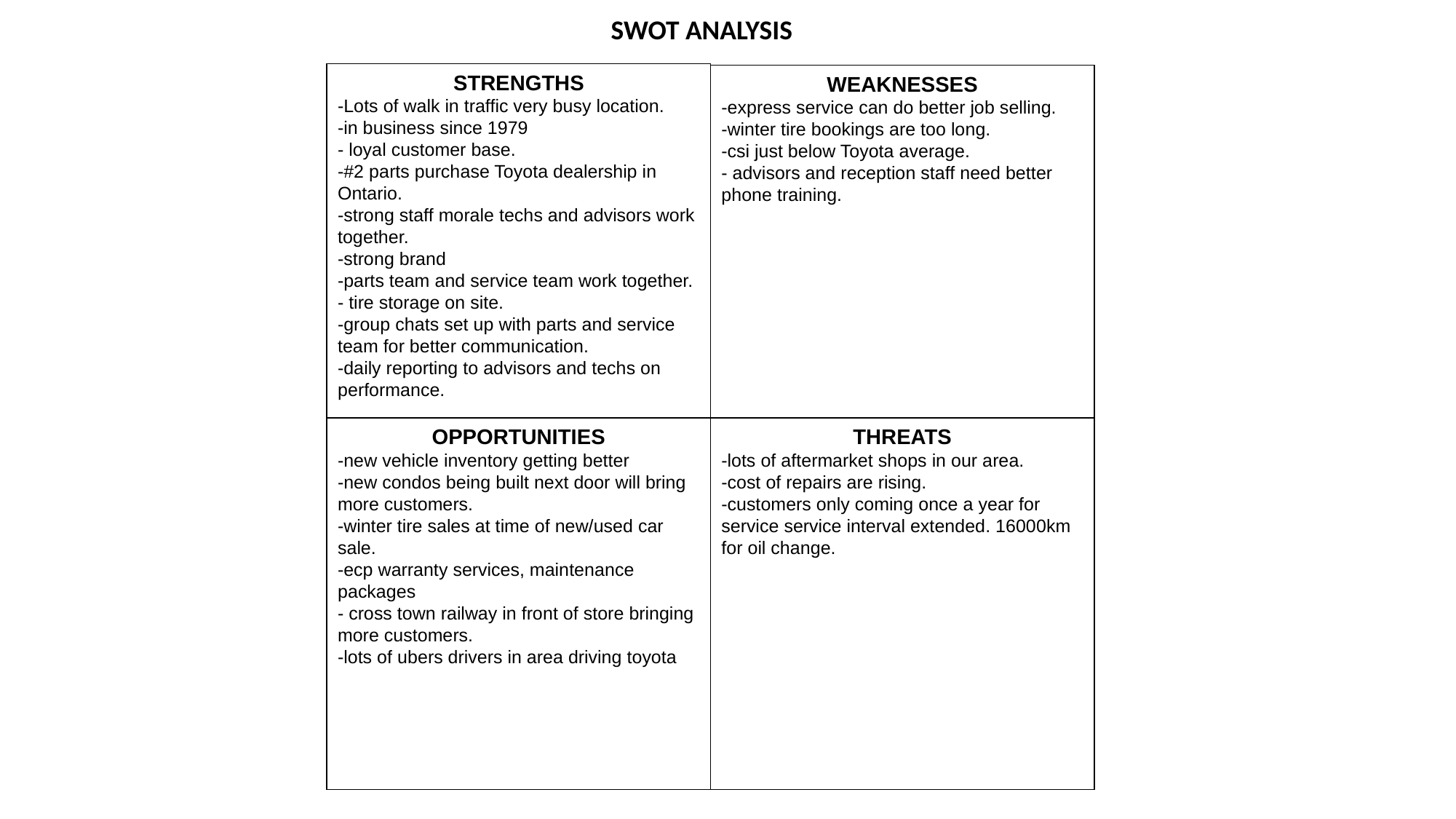

SWOT ANALYSIS
STRENGTHS
-Lots of walk in traffic very busy location.
-in business since 1979
- loyal customer base.
-#2 parts purchase Toyota dealership in Ontario.
-strong staff morale techs and advisors work together.
-strong brand
-parts team and service team work together.
- tire storage on site.
-group chats set up with parts and service team for better communication.
-daily reporting to advisors and techs on performance.
WEAKNESSES
-express service can do better job selling.
-winter tire bookings are too long.
-csi just below Toyota average.
- advisors and reception staff need better phone training.
OPPORTUNITIES
-new vehicle inventory getting better
-new condos being built next door will bring more customers.
-winter tire sales at time of new/used car sale.
-ecp warranty services, maintenance packages
- cross town railway in front of store bringing more customers.
-lots of ubers drivers in area driving toyota
THREATS
-lots of aftermarket shops in our area.
-cost of repairs are rising.
-customers only coming once a year for service service interval extended. 16000km for oil change.